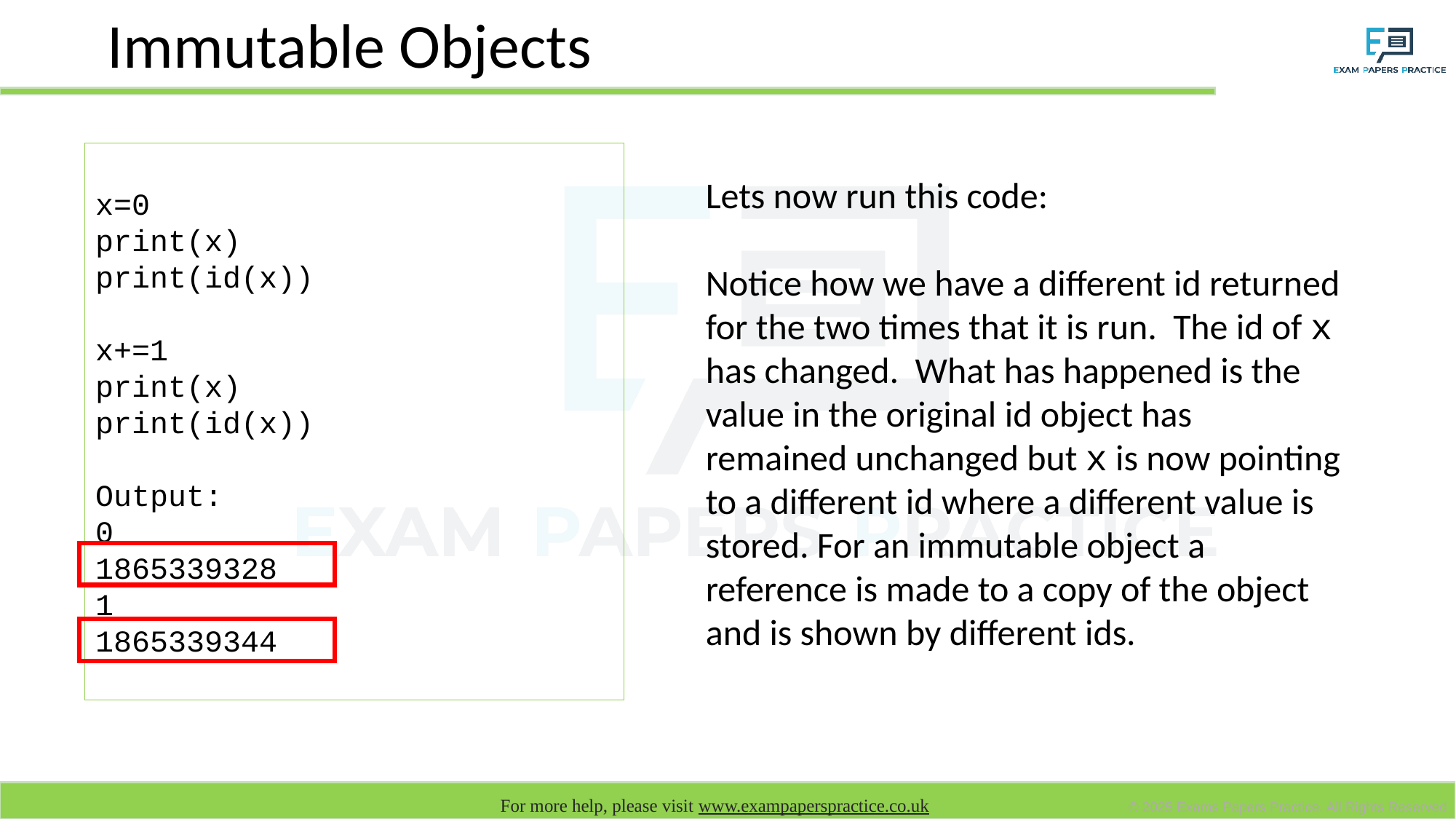

# Immutable Objects

x=0
print(x)
print(id(x))

x+=1
print(x)
print(id(x))

Output:
0
1865339328
1
1865339344

Lets now run this code:

Notice how we have a different id returned for the two times that it is run.  The id of x has changed.  What has happened is the value in the original id object has remained unchanged but x is now pointing to a different id where a different value is stored. For an immutable object a reference is made to a copy of the object and is shown by different ids.